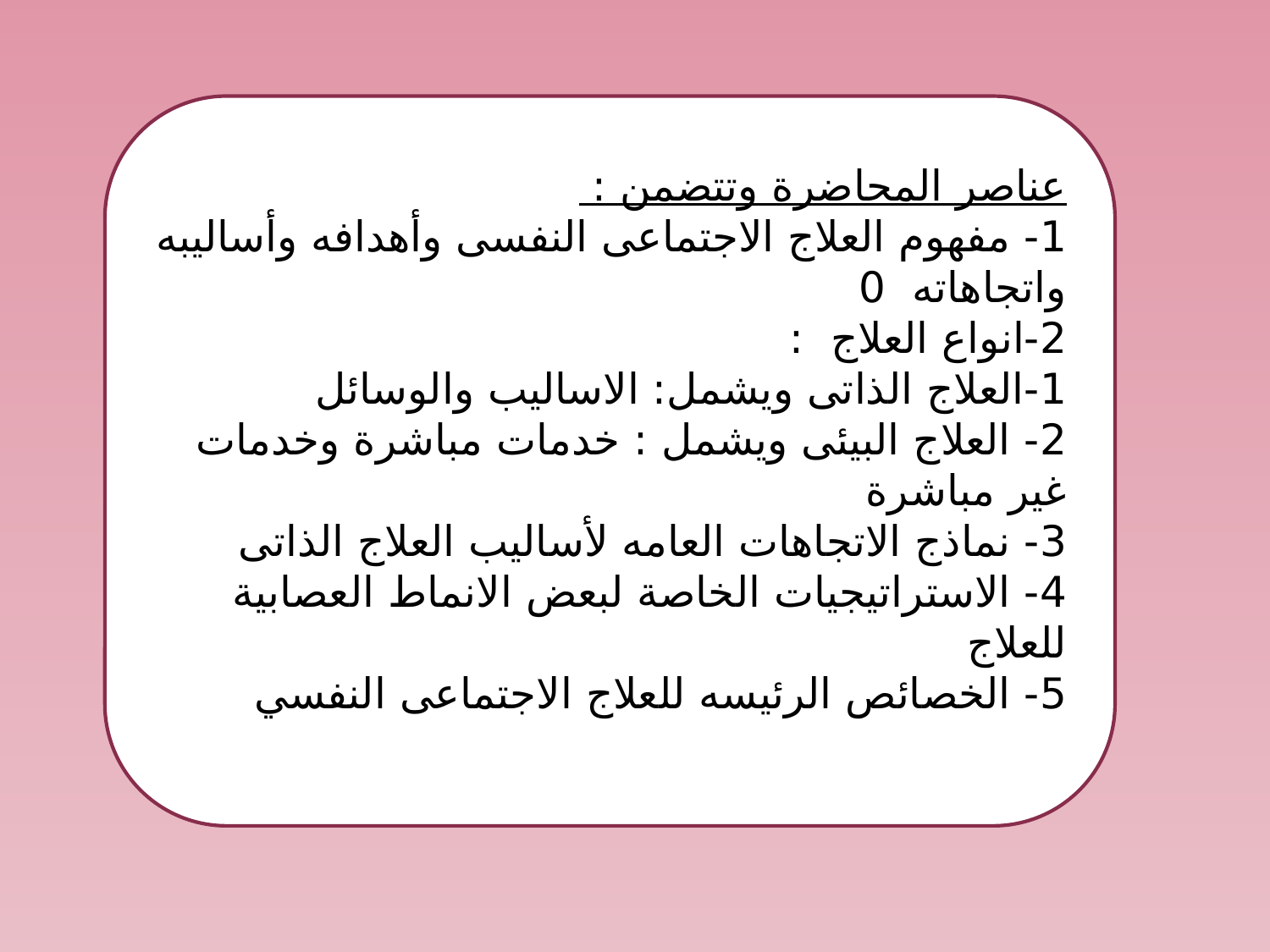

عناصر المحاضرة وتتضمن :
1- مفهوم العلاج الاجتماعى النفسى وأهدافه وأساليبه واتجاهاته  0
2-انواع العلاج  :
1-العلاج الذاتى ويشمل: الاساليب والوسائل
2- العلاج البيئى ويشمل : خدمات مباشرة وخدمات غير مباشرة
3- نماذج الاتجاهات العامه لأساليب العلاج الذاتى
4- الاستراتيجيات الخاصة لبعض الانماط العصابية للعلاج
5- الخصائص الرئيسه للعلاج الاجتماعى النفسي